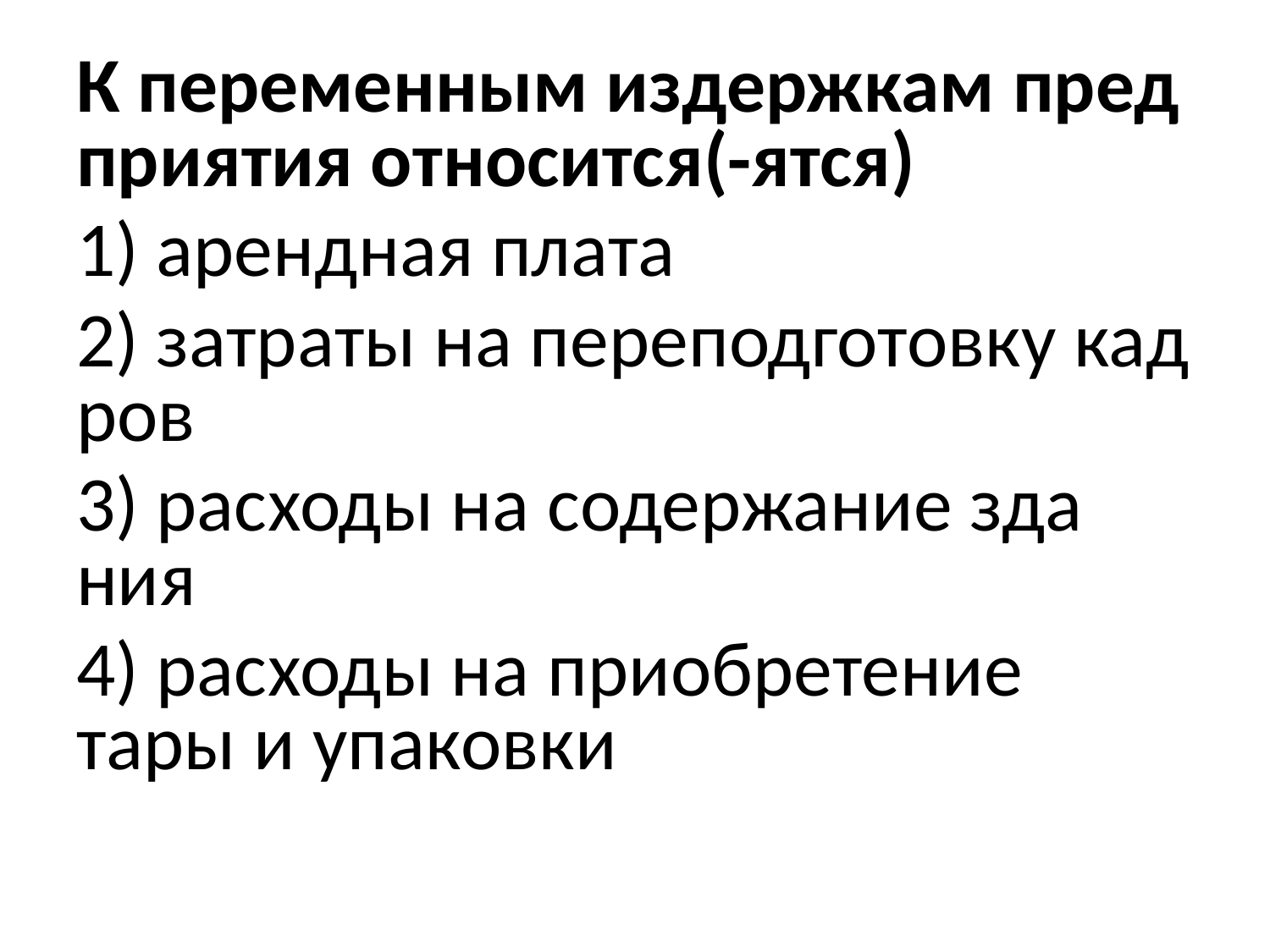

К пе­ре­мен­ным из­держ­кам пред­при­я­тия от­но­сит­ся(-ятся)
1) аренд­ная плата
2) за­тра­ты на пе­ре­под­го­тов­ку кад­ров
3) рас­хо­ды на со­дер­жа­ние зда­ния
4) рас­хо­ды на при­об­ре­те­ние тары и упа­ков­ки